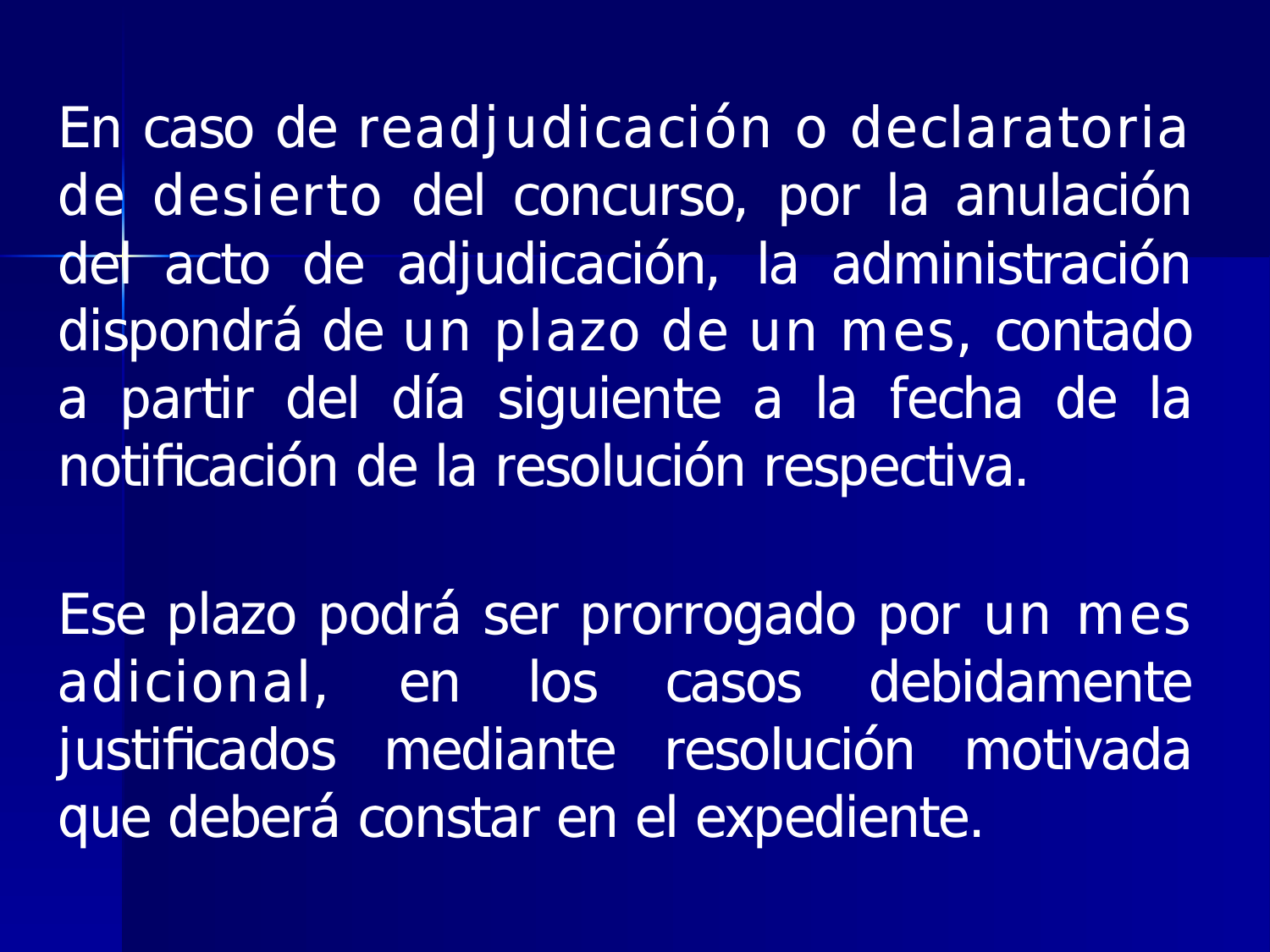

En caso de readjudicación o declaratoria de desierto del concurso, por la anulación del acto de adjudicación, la administración dispondrá de un plazo de un mes, contado a partir del día siguiente a la fecha de la notificación de la resolución respectiva.

Ese plazo podrá ser prorrogado por un mes adicional, en los casos debidamente justificados mediante resolución motivada que deberá constar en el expediente.